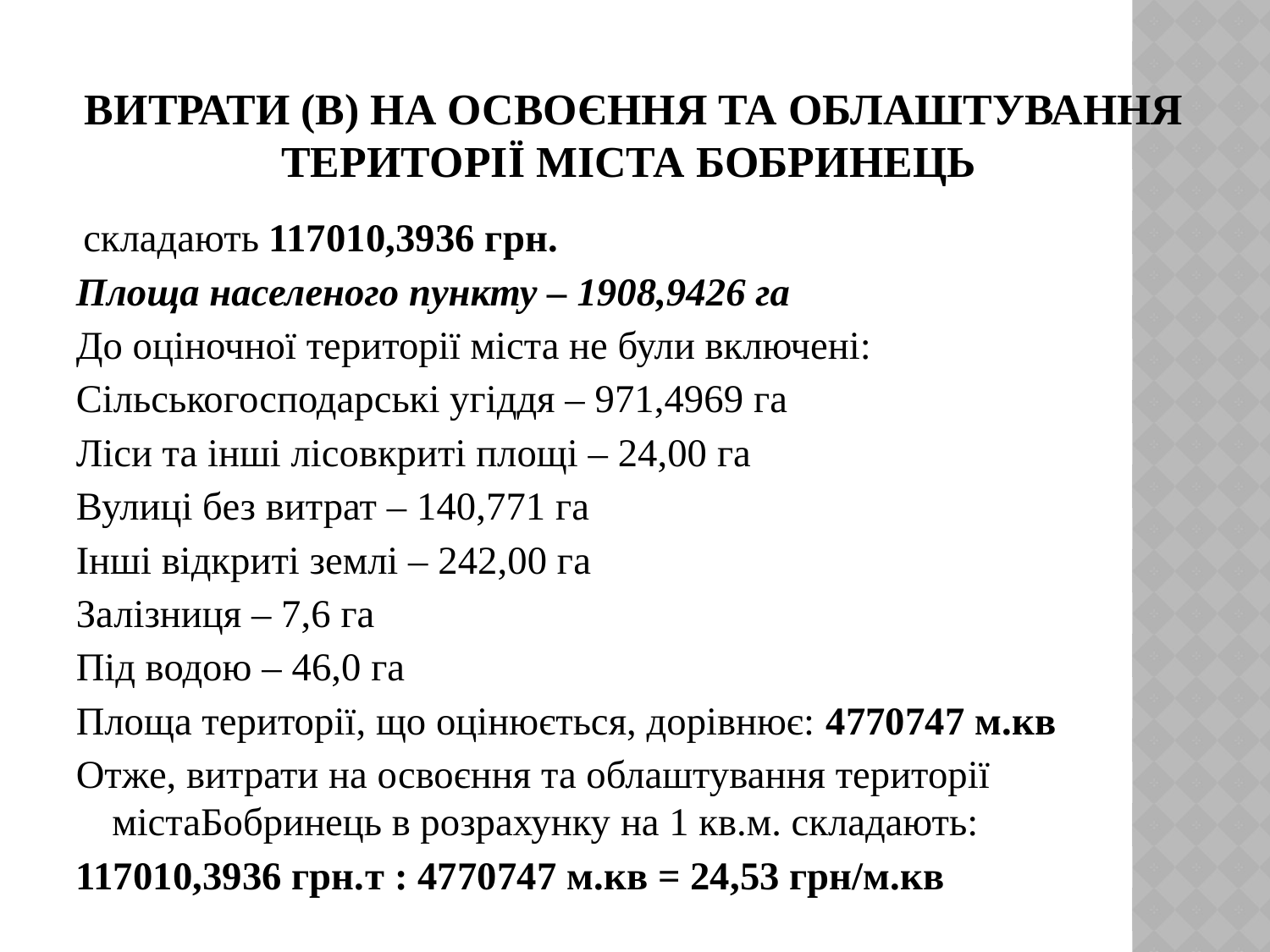

# Витрати (В) на освоєння та облаштування території міста Бобринець
 складають 117010,3936 грн.
Площа населеного пункту – 1908,9426 га
До оціночної території міста не були включені:
Сільськогосподарські угіддя – 971,4969 га
Ліси та інші лісовкриті площі – 24,00 га
Вулиці без витрат – 140,771 га
Інші відкриті землі – 242,00 га
Залізниця – 7,6 га
Під водою – 46,0 га
Площа території, що оцінюється, дорівнює: 4770747 м.кв
Отже, витрати на освоєння та облаштування території містаБобринець в розрахунку на 1 кв.м. складають:
117010,3936 грн.т : 4770747 м.кв = 24,53 грн/м.кв